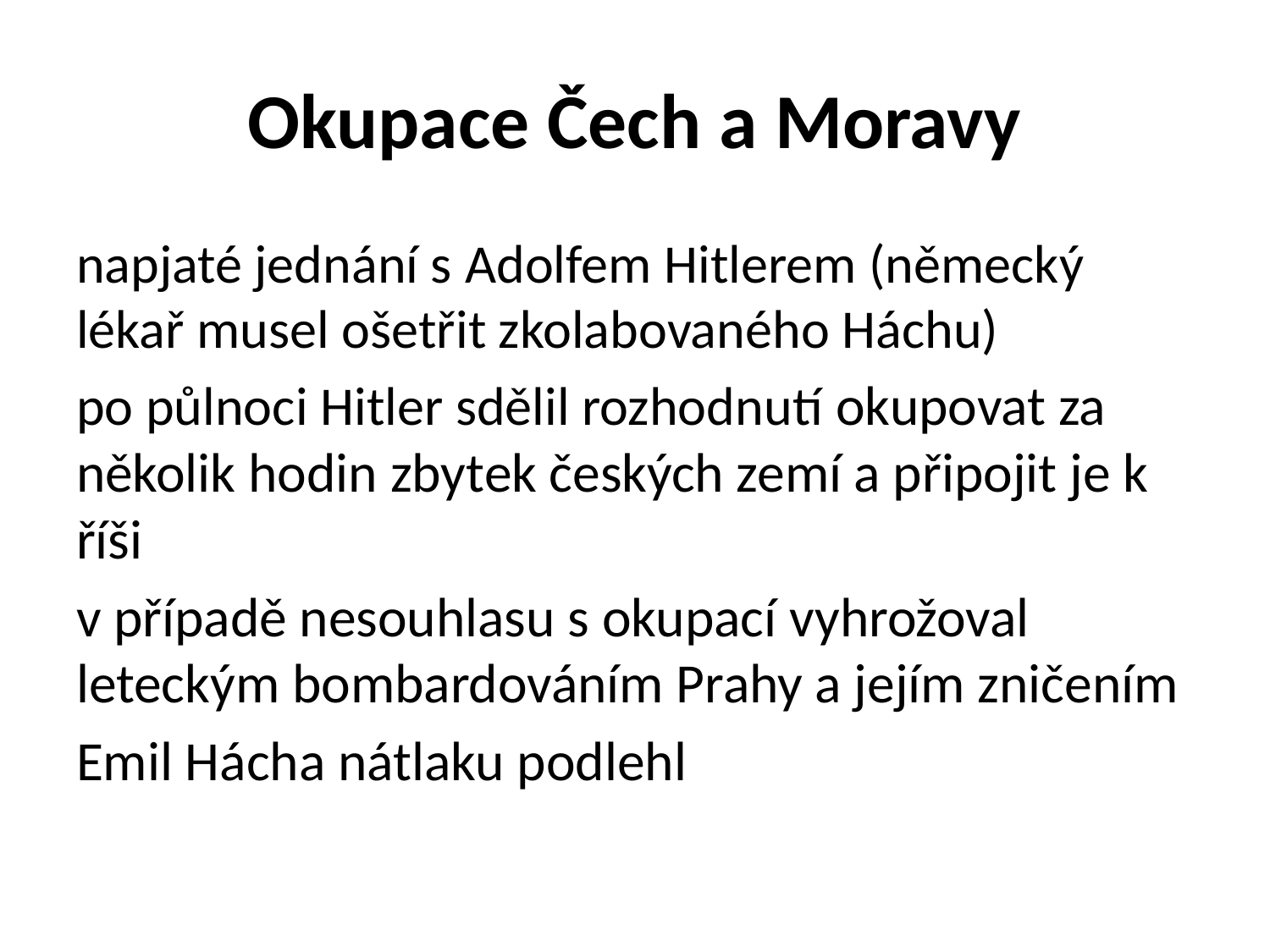

# Okupace Čech a Moravy
napjaté jednání s Adolfem Hitlerem (německý lékař musel ošetřit zkolabovaného Háchu)
po půlnoci Hitler sdělil rozhodnutí okupovat za několik hodin zbytek českých zemí a připojit je k říši
v případě nesouhlasu s okupací vyhrožoval leteckým bombardováním Prahy a jejím zničením
Emil Hácha nátlaku podlehl